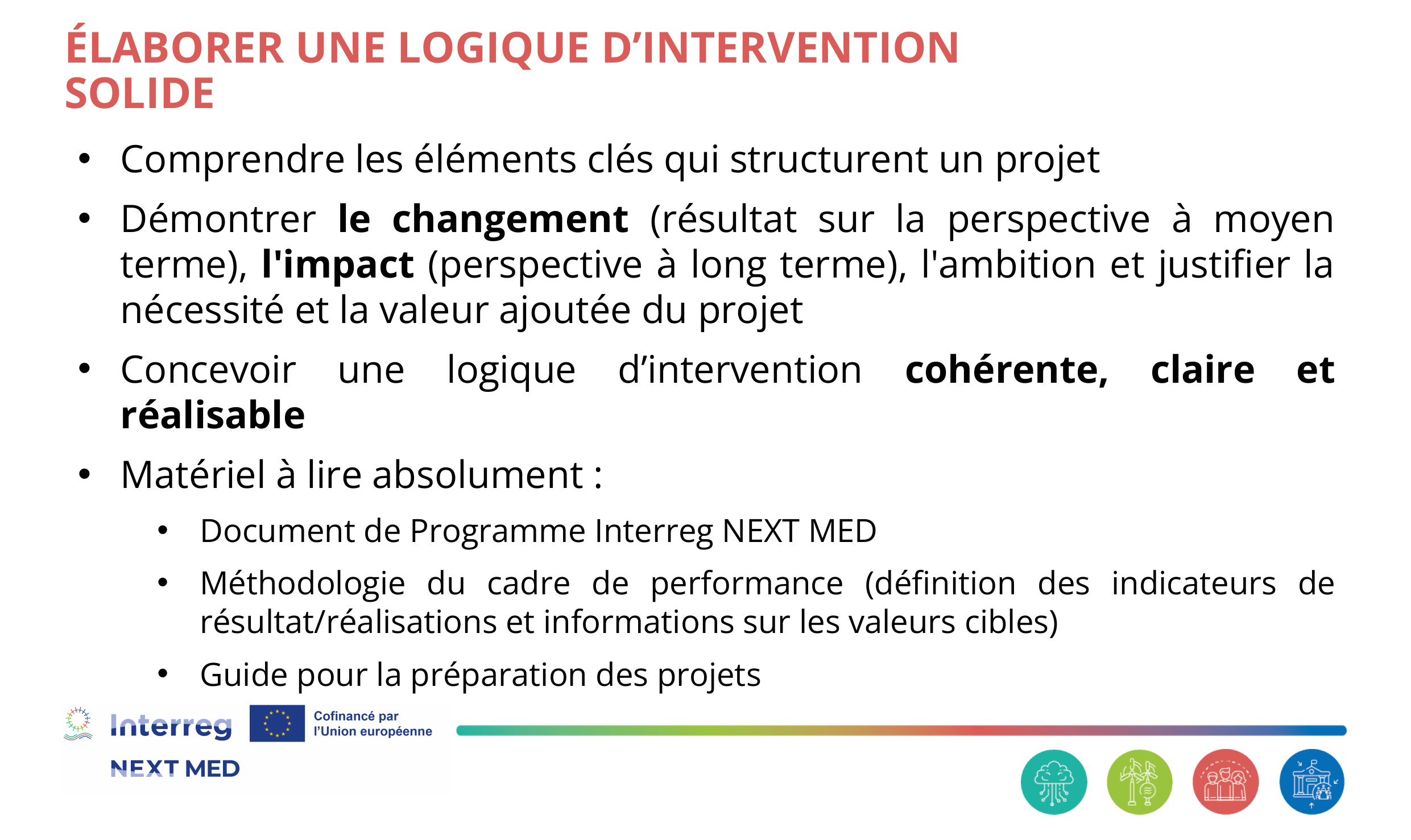

Élaborer une logique d’intervention solide
#
Comprendre les éléments clés qui structurent un projet
Démontrer le changement (résultat sur la perspective à moyen terme), l'impact (perspective à long terme), l'ambition et justifier la nécessité et la valeur ajoutée du projet
Concevoir une logique d’intervention cohérente, claire et réalisable
Matériel à lire absolument :
Document de Programme Interreg NEXT MED
Méthodologie du cadre de performance (définition des indicateurs de résultat/réalisations et informations sur les valeurs cibles)
Guide pour la préparation des projets